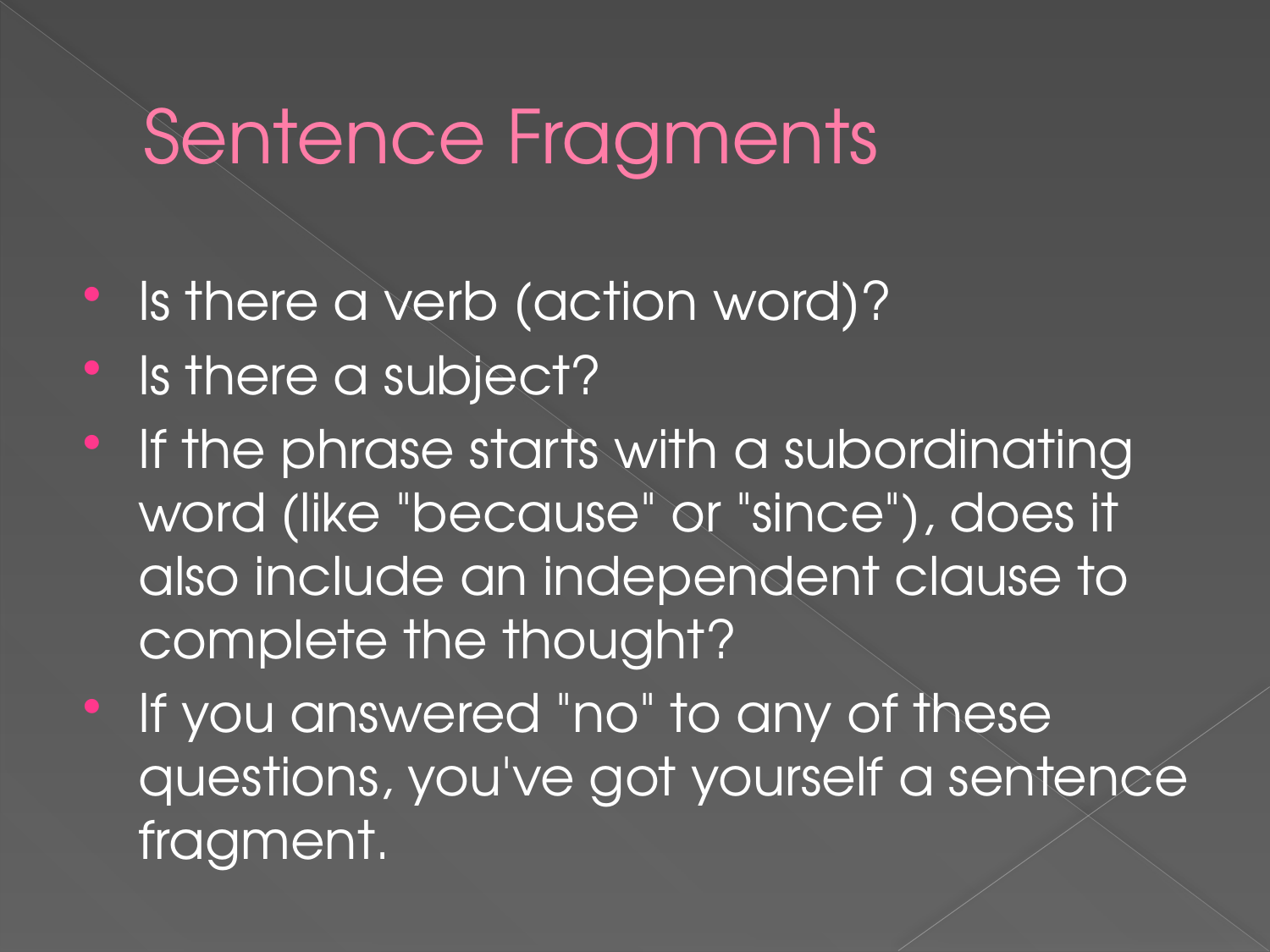

# Sentence Fragments
Is there a verb (action word)?
Is there a subject?
If the phrase starts with a subordinating word (like "because" or "since"), does it also include an independent clause to complete the thought?
If you answered "no" to any of these questions, you've got yourself a sentence fragment.